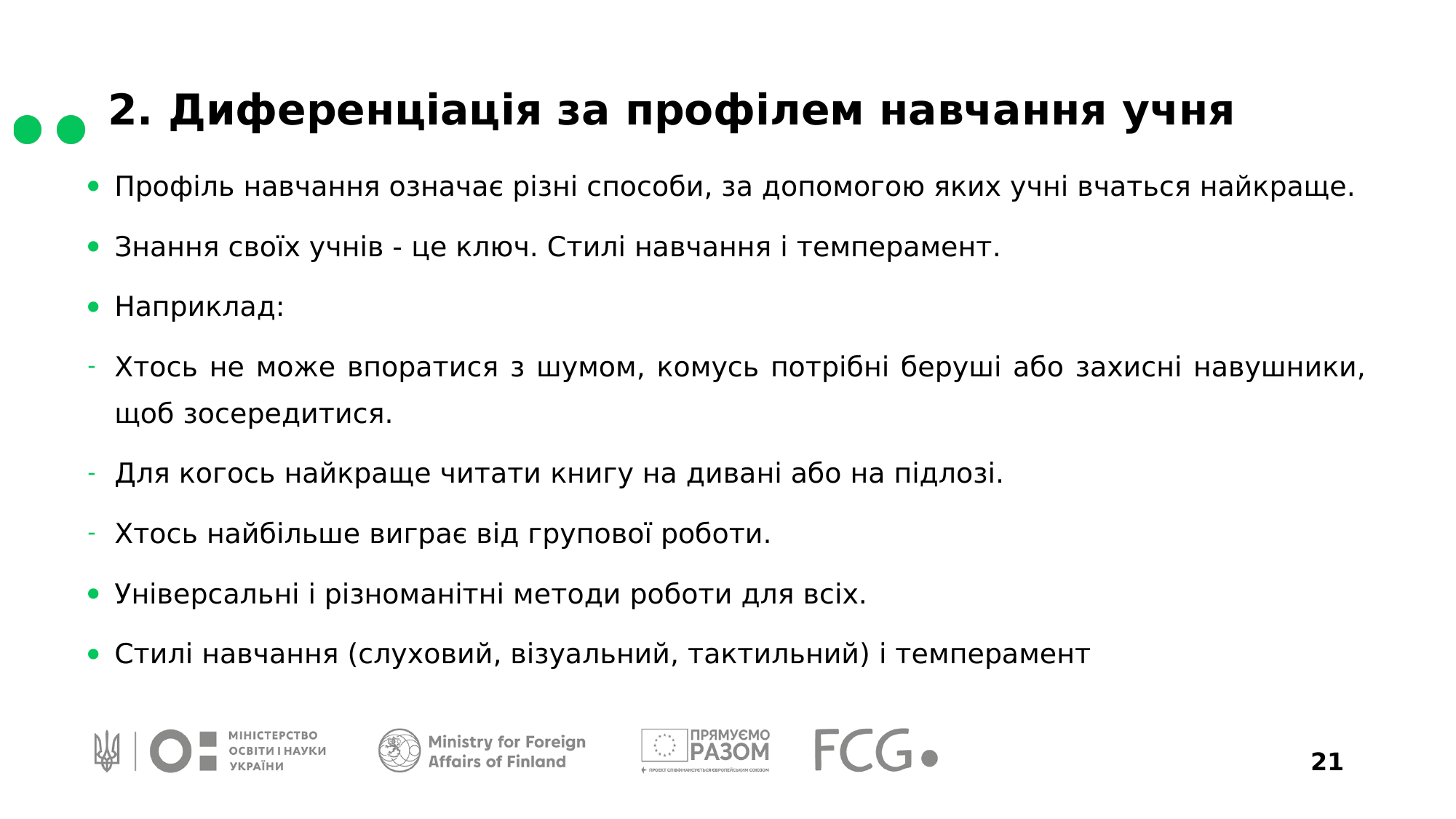

2. Диференціація за профілем навчання учня
Профіль навчання означає різні способи, за допомогою яких учні вчаться найкраще.
Знання своїх учнів - це ключ. Стилі навчання і темперамент.
Наприклад:
Хтось не може впоратися з шумом, комусь потрібні беруші або захисні навушники, щоб зосередитися.
Для когось найкраще читати книгу на дивані або на підлозі.
Хтось найбільше виграє від групової роботи.
Універсальні і різноманітні методи роботи для всіх.
Стилі навчання (слуховий, візуальний, тактильний) і темперамент

21